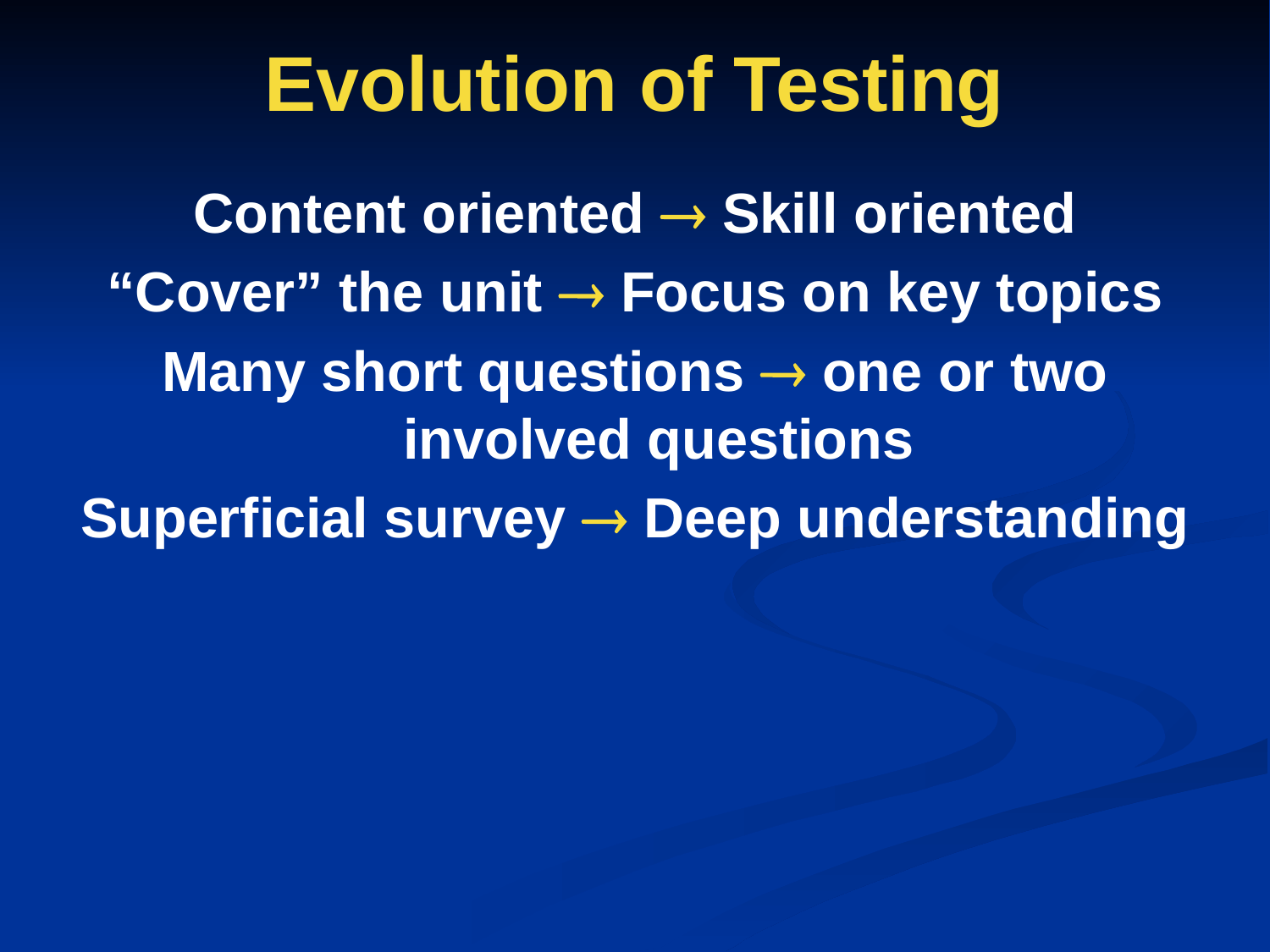

# Evolution of Testing
Content oriented → Skill oriented
“Cover” the unit → Focus on key topics
Many short questions → one or two involved questions
Superficial survey → Deep understanding